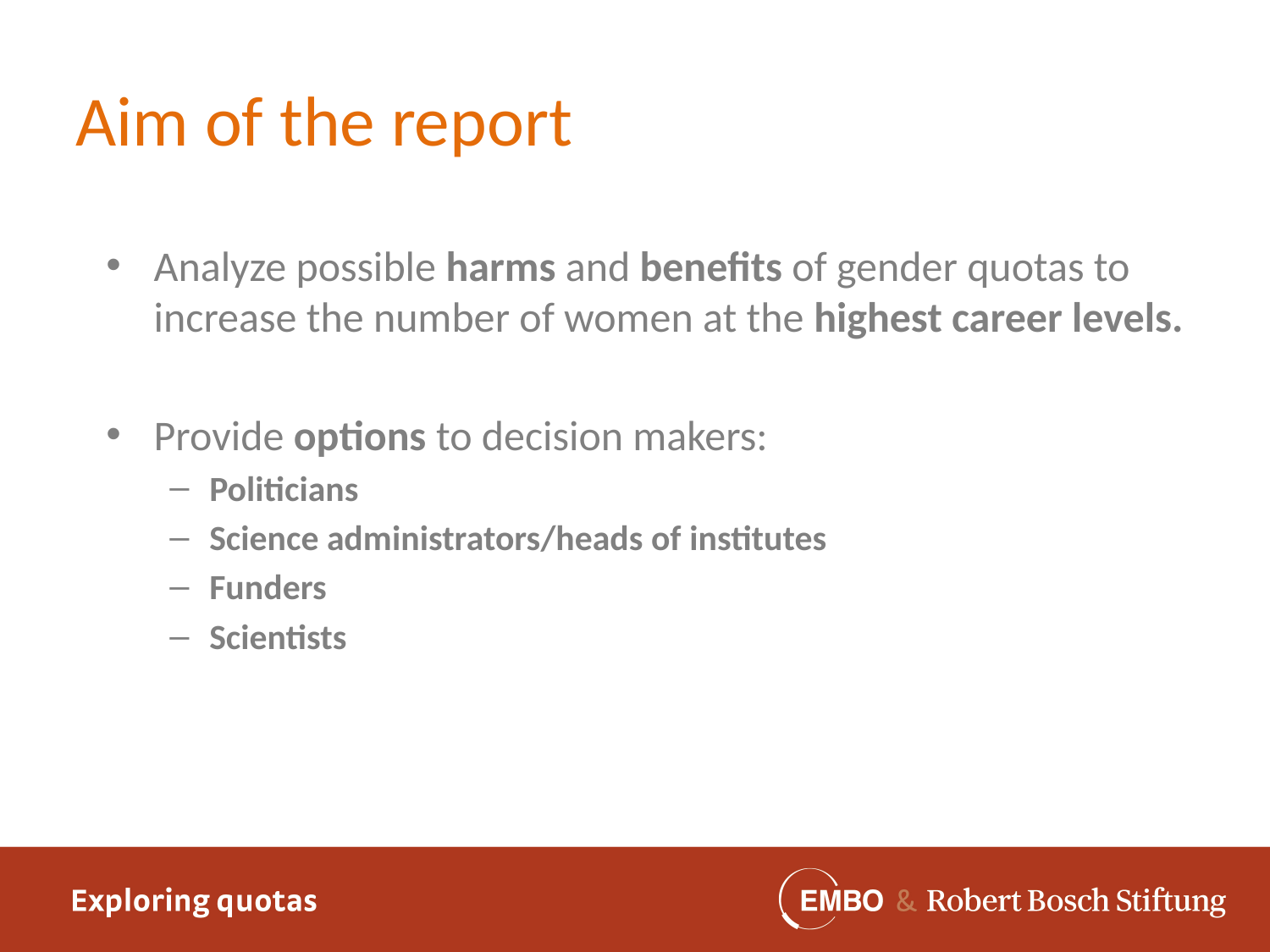

#
Aim of the report
Analyze possible harms and benefits of gender quotas to increase the number of women at the highest career levels.

Provide options to decision makers:
Politicians
Science administrators/heads of institutes
Funders
Scientists